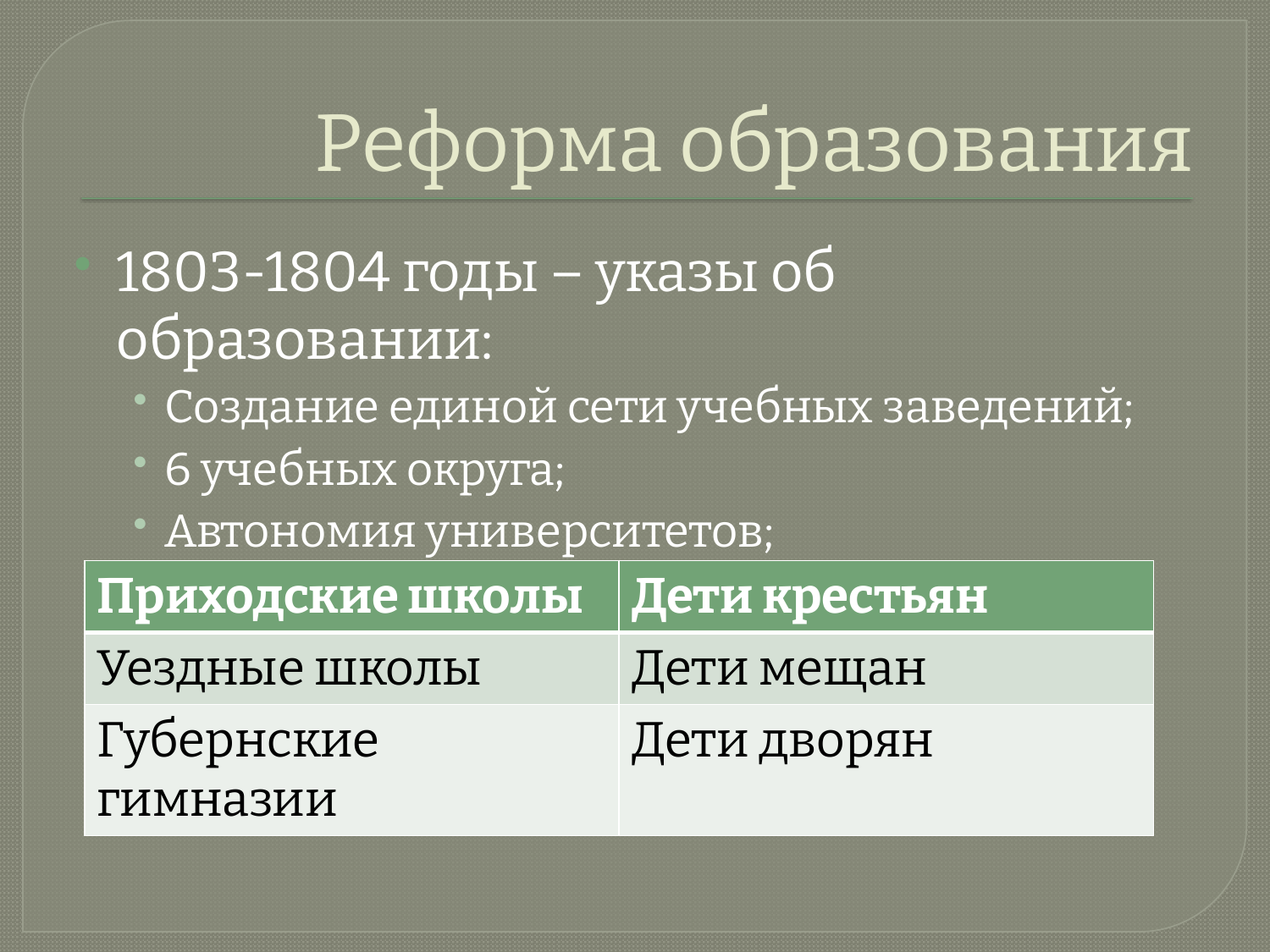

# Реформа образования
1803-1804 годы – указы об образовании:
Создание единой сети учебных заведений;
6 учебных округа;
Автономия университетов;

| Приходские школы | Дети крестьян |
| --- | --- |
| Уездные школы | Дети мещан |
| Губернские гимназии | Дети дворян |